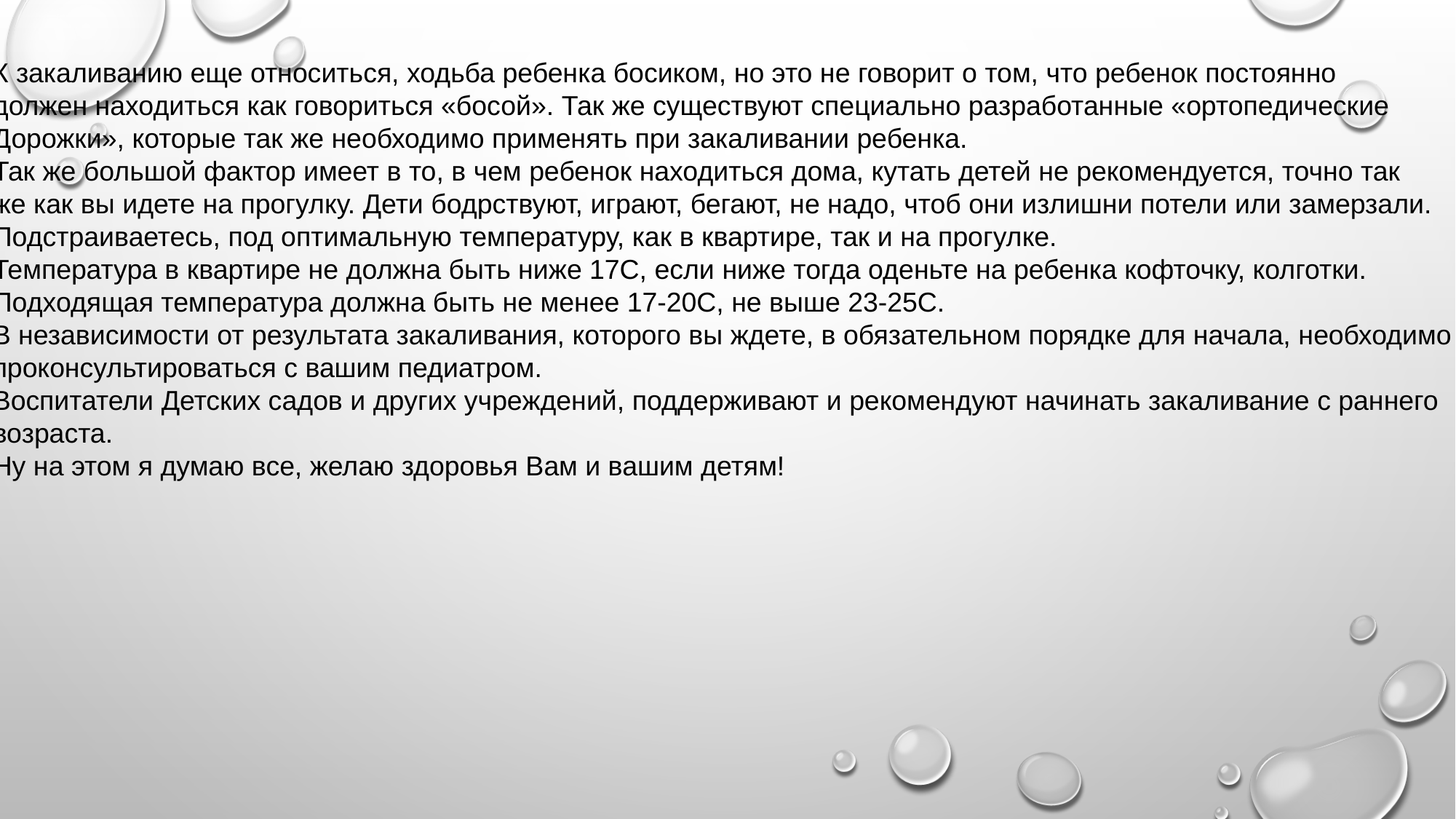

К закаливанию еще относиться, ходьба ребенка босиком, но это не говорит о том, что ребенок постоянно
должен находиться как говориться «босой». Так же существуют специально разработанные «ортопедические
Дорожки», которые так же необходимо применять при закаливании ребенка.
Так же большой фактор имеет в то, в чем ребенок находиться дома, кутать детей не рекомендуется, точно так
же как вы идете на прогулку. Дети бодрствуют, играют, бегают, не надо, чтоб они излишни потели или замерзали.
Подстраиваетесь, под оптимальную температуру, как в квартире, так и на прогулке.
Температура в квартире не должна быть ниже 17С, если ниже тогда оденьте на ребенка кофточку, колготки.
Подходящая температура должна быть не менее 17-20С, не выше 23-25С.
В независимости от результата закаливания, которого вы ждете, в обязательном порядке для начала, необходимо
проконсультироваться с вашим педиатром.
Воспитатели Детских садов и других учреждений, поддерживают и рекомендуют начинать закаливание с раннего
возраста.
Ну на этом я думаю все, желаю здоровья Вам и вашим детям!